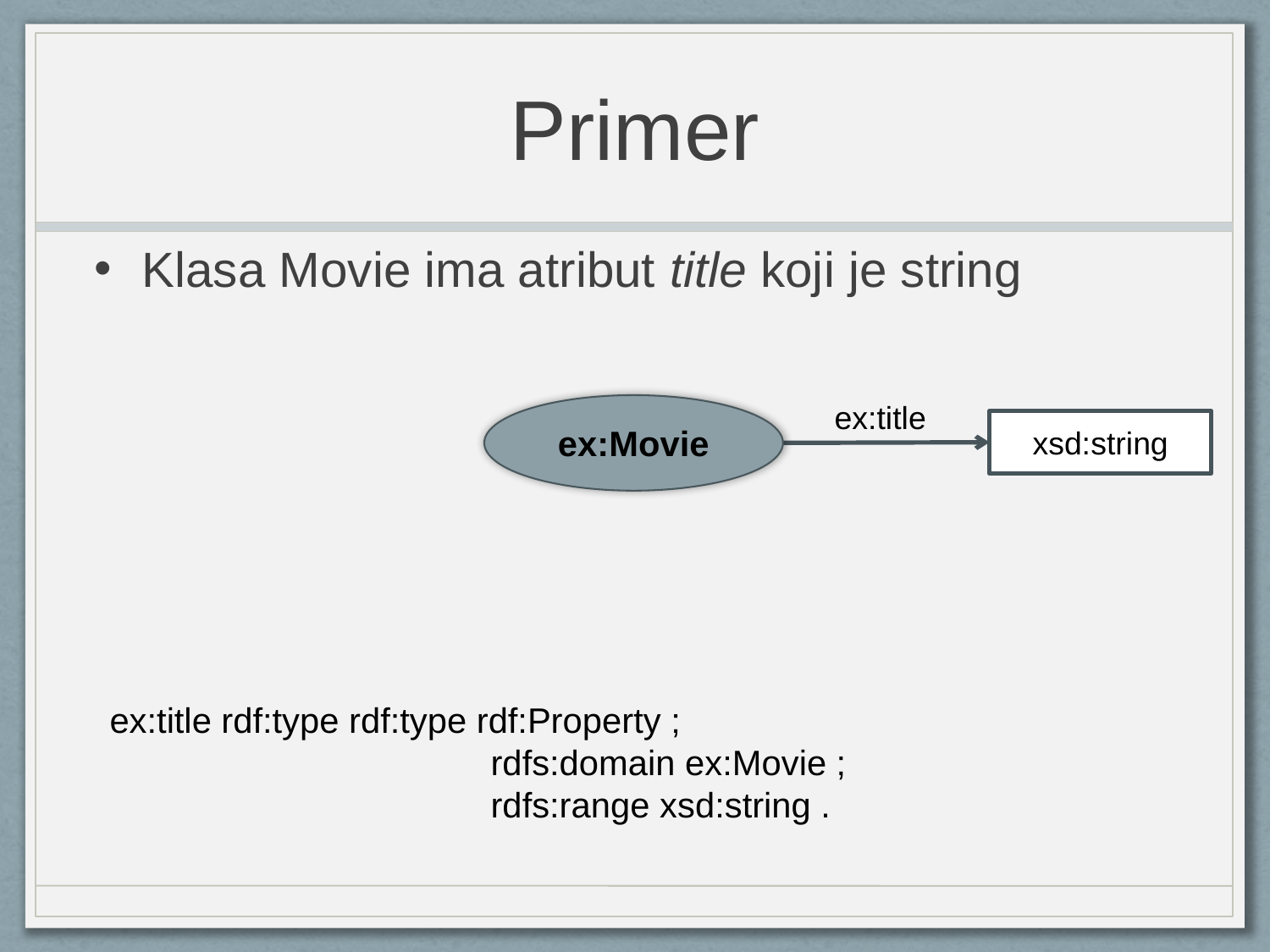

# Primer
Klasa Movie ima atribut title koji je string
ex:title
ex:Movie
xsd:string
ex:title rdf:type rdf:type rdf:Property ;
			rdfs:domain ex:Movie ;
			rdfs:range xsd:string .